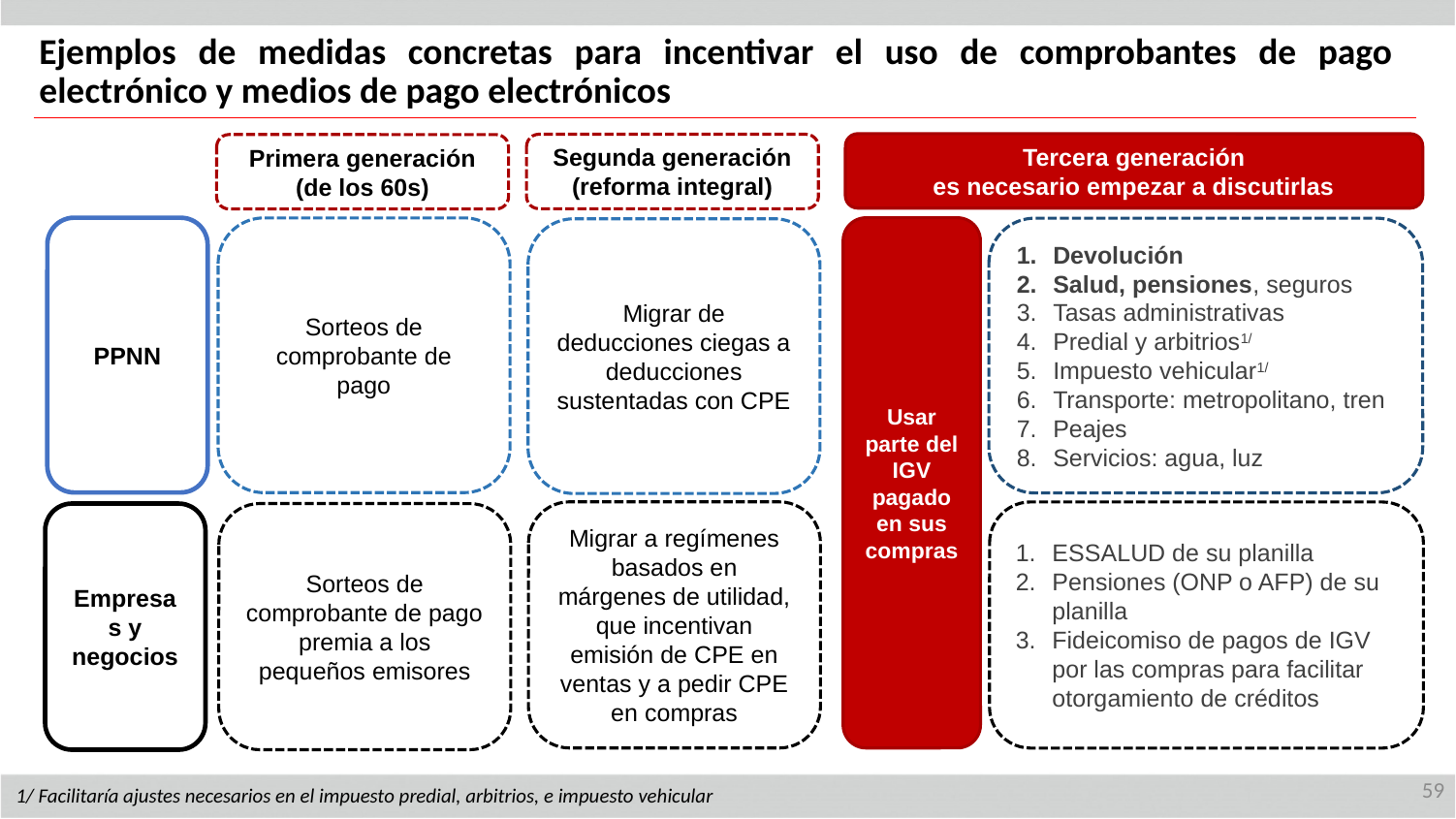

Ejemplos de medidas concretas para incentivar el uso de comprobantes de pago electrónico y medios de pago electrónicos
Tercera generación
es necesario empezar a discutirlas
Segunda generación
(reforma integral)
Primera generación
(de los 60s)
PPNN
Usar parte del IGV pagado en sus compras
Sorteos de comprobante de pago
Devolución
Salud, pensiones, seguros
Tasas administrativas
Predial y arbitrios1/
Impuesto vehicular1/
Transporte: metropolitano, tren
Peajes
Servicios: agua, luz
Migrar de deducciones ciegas a deducciones sustentadas con CPE
Migrar a regímenes basados en márgenes de utilidad, que incentivan emisión de CPE en ventas y a pedir CPE en compras
ESSALUD de su planilla
Pensiones (ONP o AFP) de su planilla
Fideicomiso de pagos de IGV por las compras para facilitar otorgamiento de créditos
Sorteos de comprobante de pago premia a los pequeños emisores
Empresas y negocios
59
1/ Facilitaría ajustes necesarios en el impuesto predial, arbitrios, e impuesto vehicular